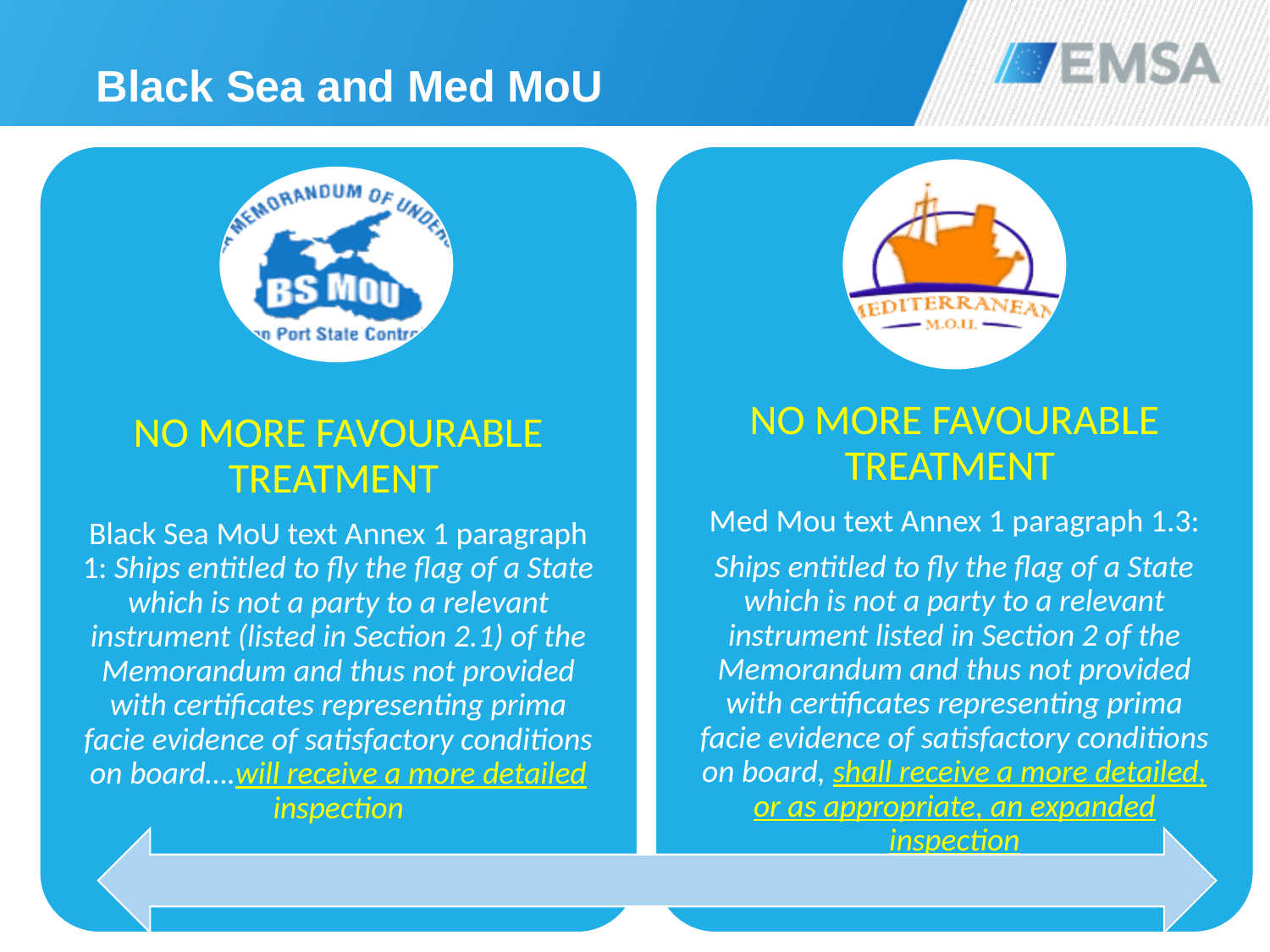

Black Sea and Med MoU
NO MORE FAVOURABLE TREATMENT
Black Sea MoU text Annex 1 paragraph 1: Ships entitled to fly the flag of a State which is not a party to a relevant instrument (listed in Section 2.1) of the Memorandum and thus not provided with certificates representing prima facie evidence of satisfactory conditions on board….will receive a more detailed inspection

NO MORE FAVOURABLE TREATMENT
Med Mou text Annex 1 paragraph 1.3:
Ships entitled to fly the flag of a State which is not a party to a relevant instrument listed in Section 2 of the Memorandum and thus not provided with certificates representing prima facie evidence of satisfactory conditions on board, shall receive a more detailed, or as appropriate, an expanded inspection

More detailed inspection

16